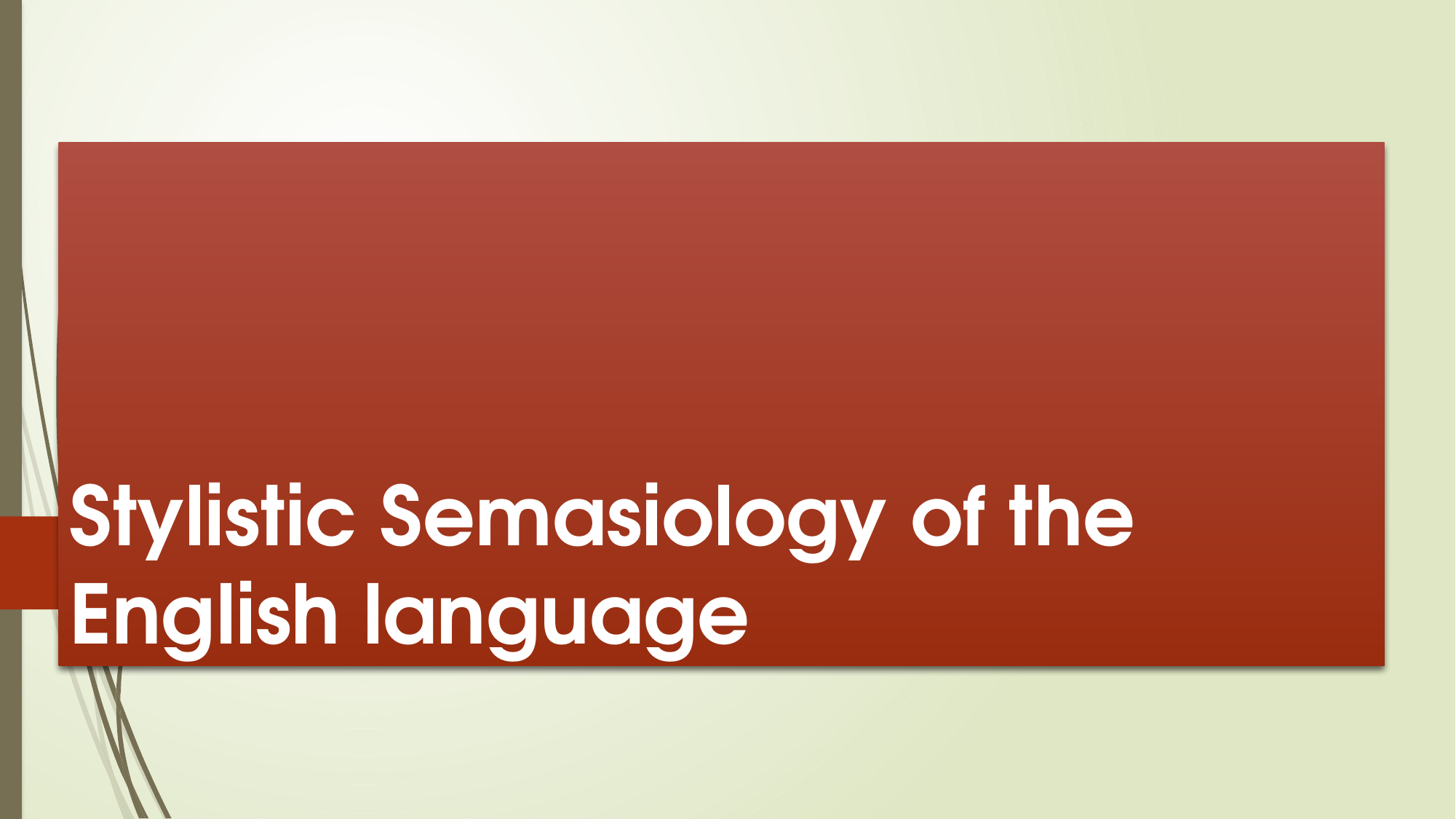

# Stylistic Semasiology of the English language